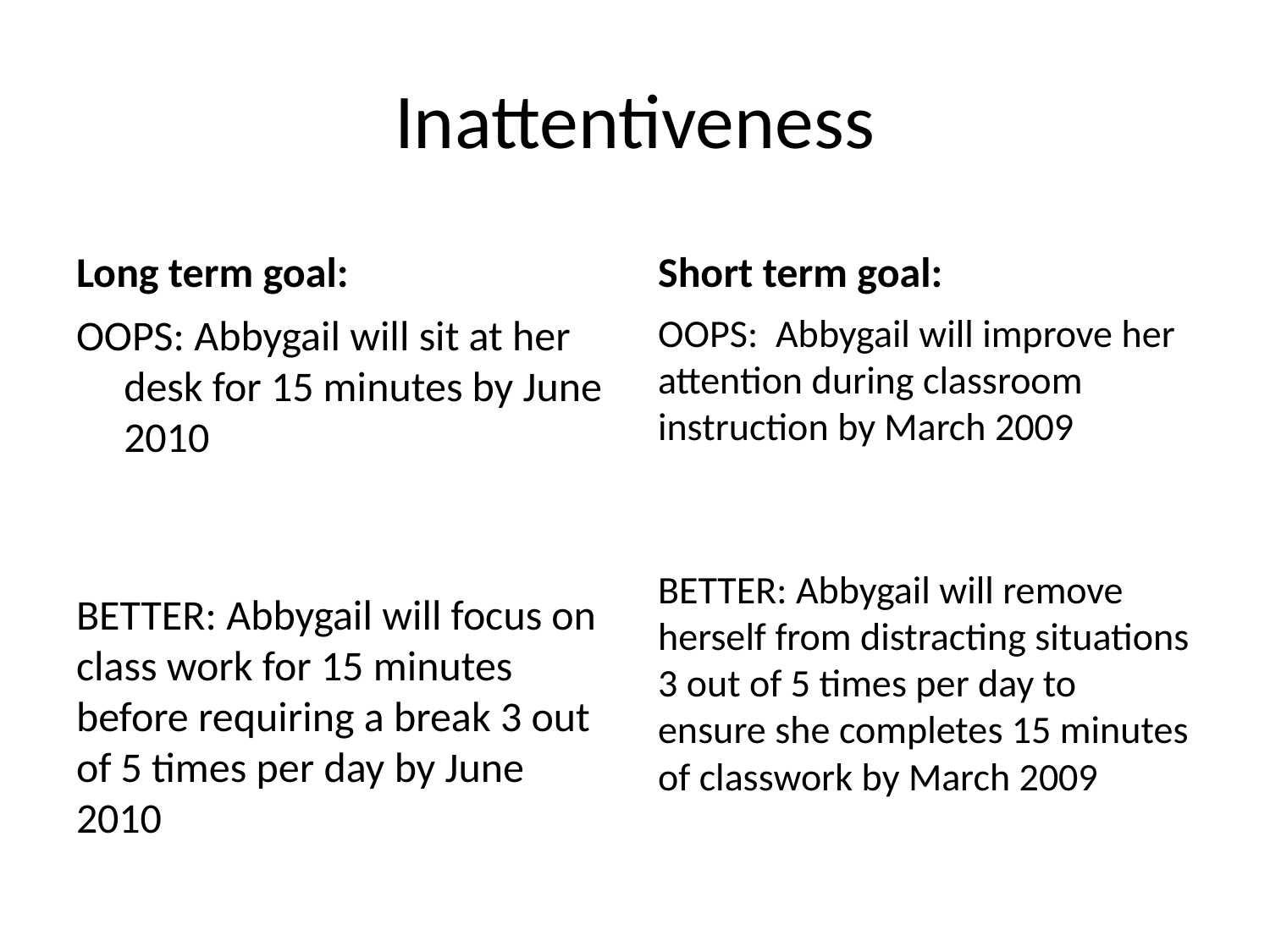

# Inattentiveness
Long term goal:
Short term goal:
OOPS: Abbygail will sit at her desk for 15 minutes by June 2010

BETTER: Abbygail will focus on class work for 15 minutes before requiring a break 3 out of 5 times per day by June 2010
OOPS:  Abbygail will improve her attention during classroom instruction by March 2009

BETTER: Abbygail will remove herself from distracting situations 3 out of 5 times per day to ensure she completes 15 minutes of classwork by March 2009